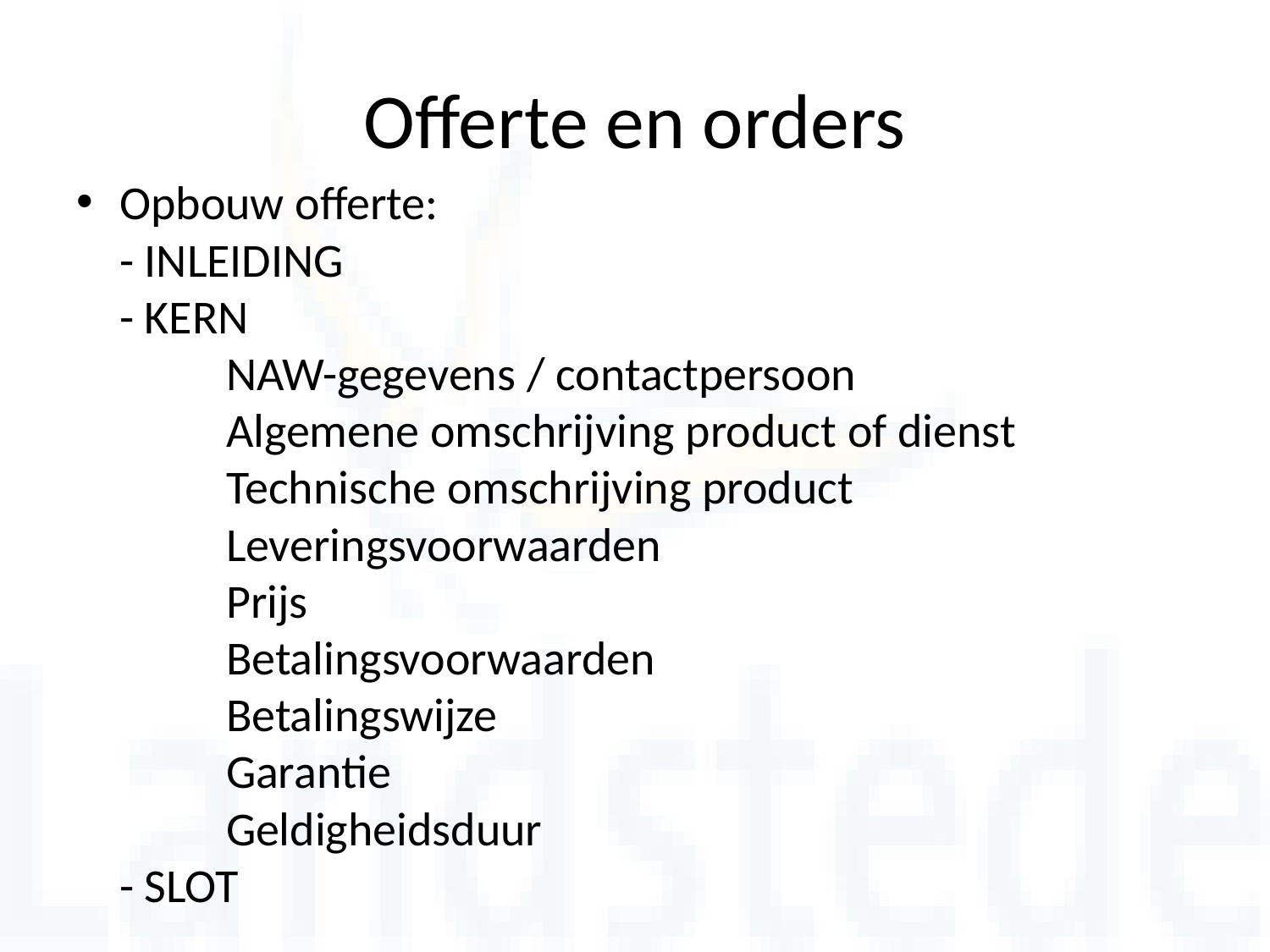

# Offerte en orders
Opbouw offerte:
- INLEIDING
- KERN
	NAW-gegevens / contactpersoon
	Algemene omschrijving product of dienst
	Technische omschrijving product
	Leveringsvoorwaarden
	Prijs
	Betalingsvoorwaarden
	Betalingswijze
	Garantie
	Geldigheidsduur
- SLOT